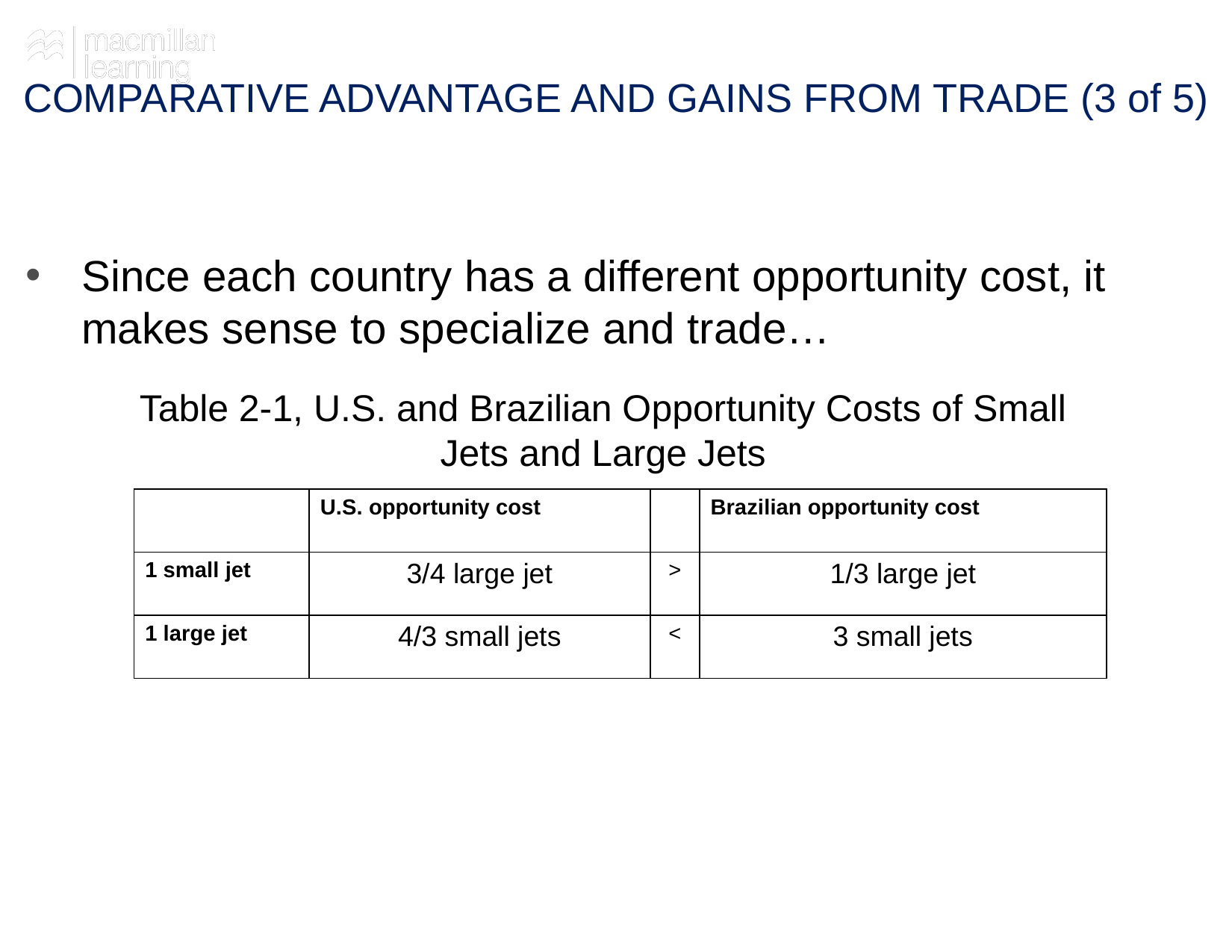

# COMPARATIVE ADVANTAGE AND GAINS FROM TRADE (3 of 5)
Since each country has a different opportunity cost, it makes sense to specialize and trade…
Table 2-1, U.S. and Brazilian Opportunity Costs of Small Jets and Large Jets
|  | U.S. opportunity cost |  | Brazilian opportunity cost |
| --- | --- | --- | --- |
| 1 small jet | 3/4 large jet | > | 1/3 large jet |
| 1 large jet | 4/3 small jets | < | 3 small jets |